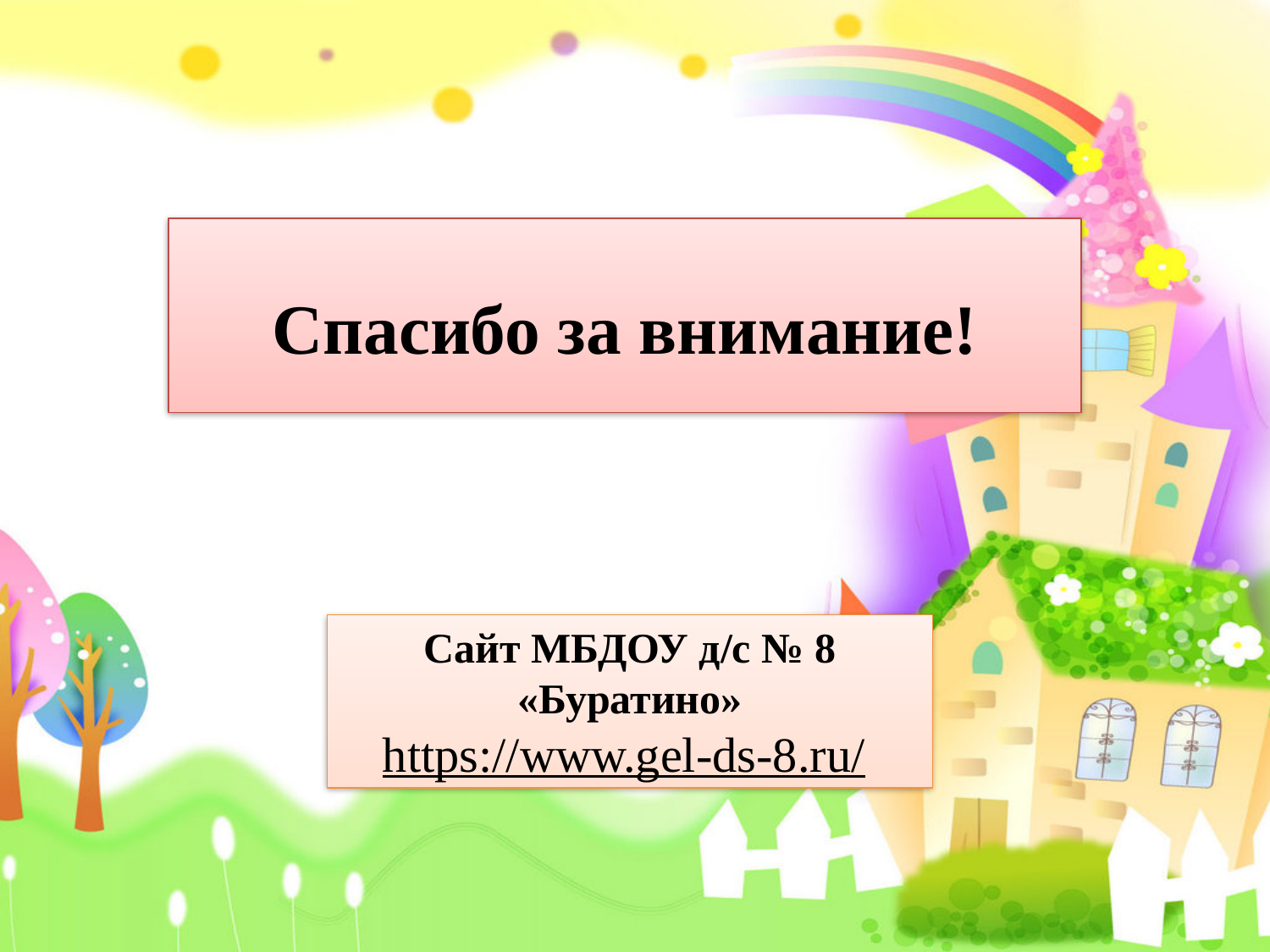

Спасибо за внимание!

Сайт МБДОУ д/с № 8 «Буратино»
https://www.gel-ds-8.ru/